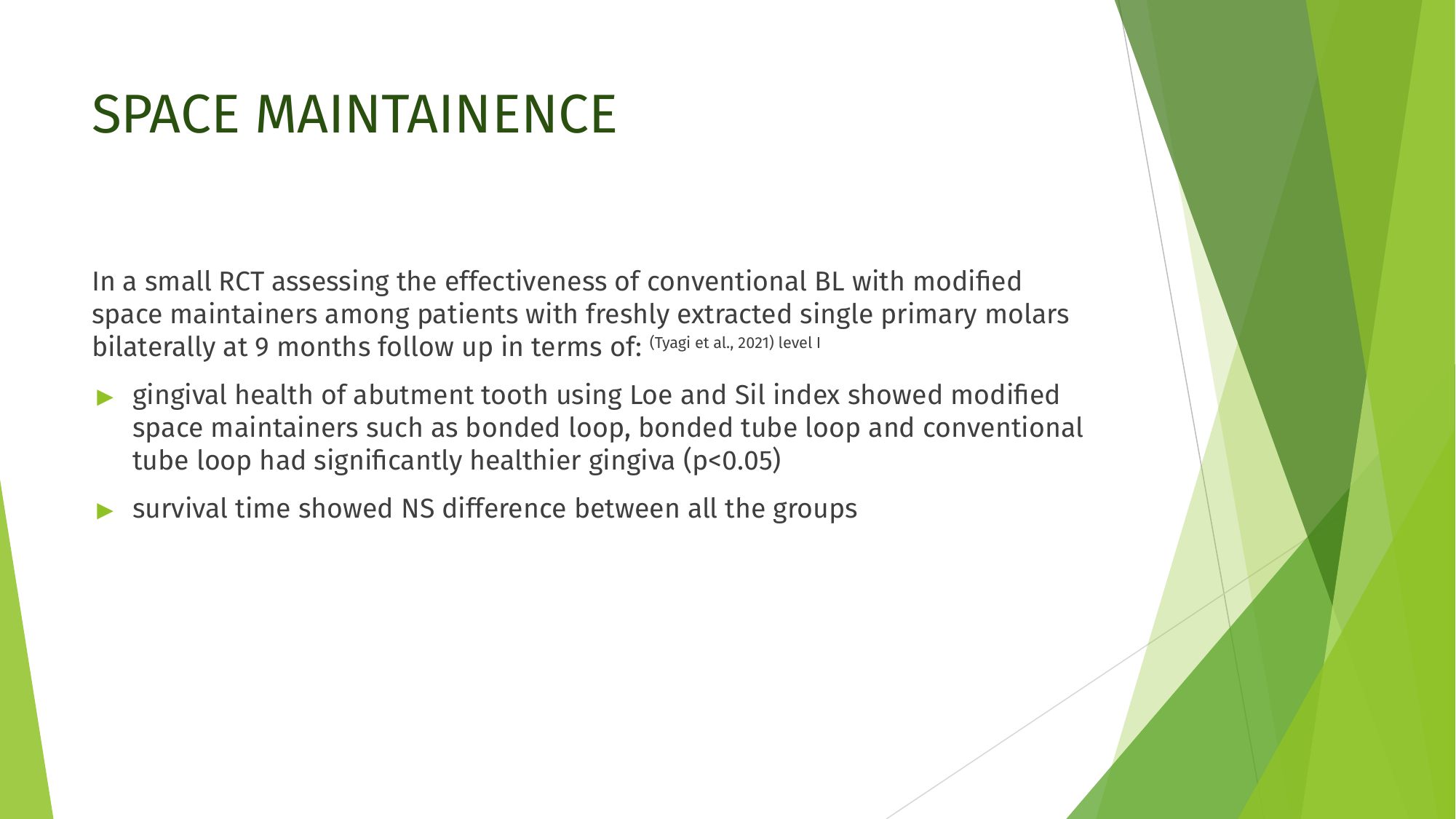

# SPACE MAINTAINENCE
In a small RCT assessing the effectiveness of conventional BL with modified space maintainers among patients with freshly extracted single primary molars bilaterally at 9 months follow up in terms of: (Tyagi et al., 2021) level I
gingival health of abutment tooth using Loe and Sil index showed modified space maintainers such as bonded loop, bonded tube loop and conventional tube loop had significantly healthier gingiva (p<0.05)
survival time showed NS difference between all the groups